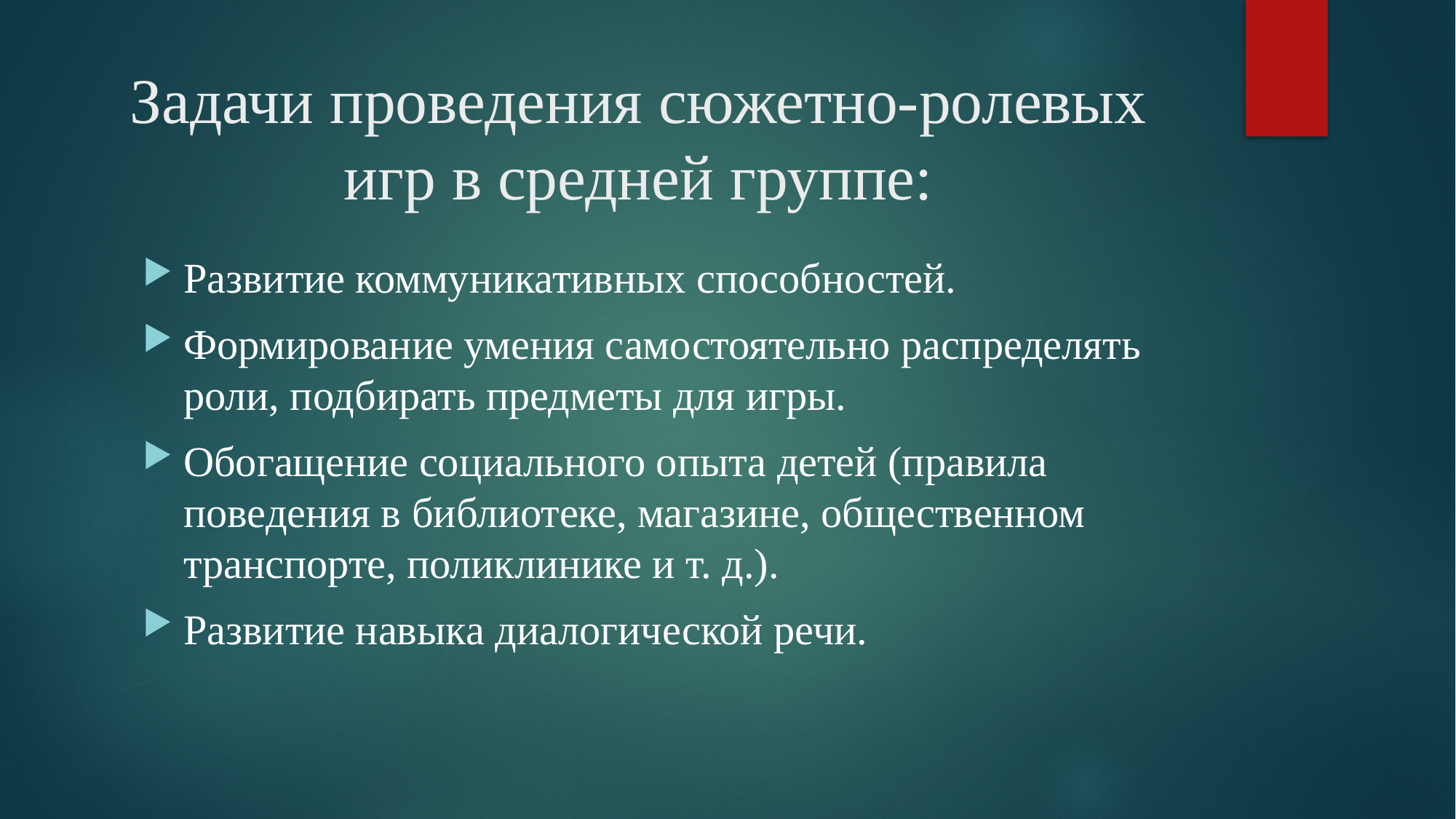

# Задачи проведения сюжетно-ролевых игр в средней группе:
Развитие коммуникативных способностей.
Формирование умения самостоятельно распределять роли, подбирать предметы для игры.
Обогащение социального опыта детей (правила поведения в библиотеке, магазине, общественном транспорте, поликлинике и т. д.).
Развитие навыка диалогической речи.